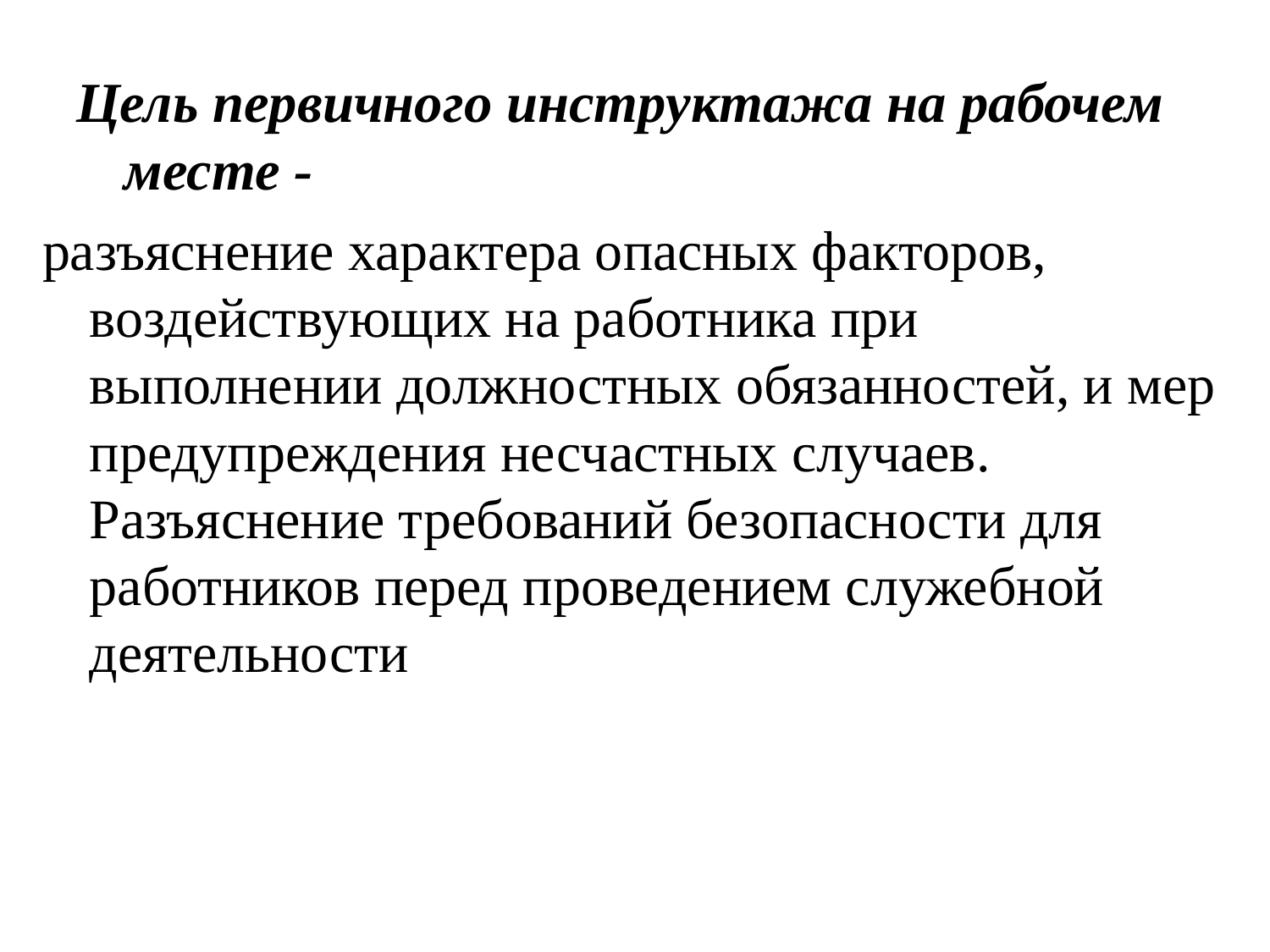

Цель первичного инструктажа на рабочем месте -
разъяснение характера опасных факторов, воздействующих на работника при выполнении должностных обязанностей, и мер предупреждения несчастных случаев. Разъяснение требований безопасности для работников перед проведением служебной деятельности